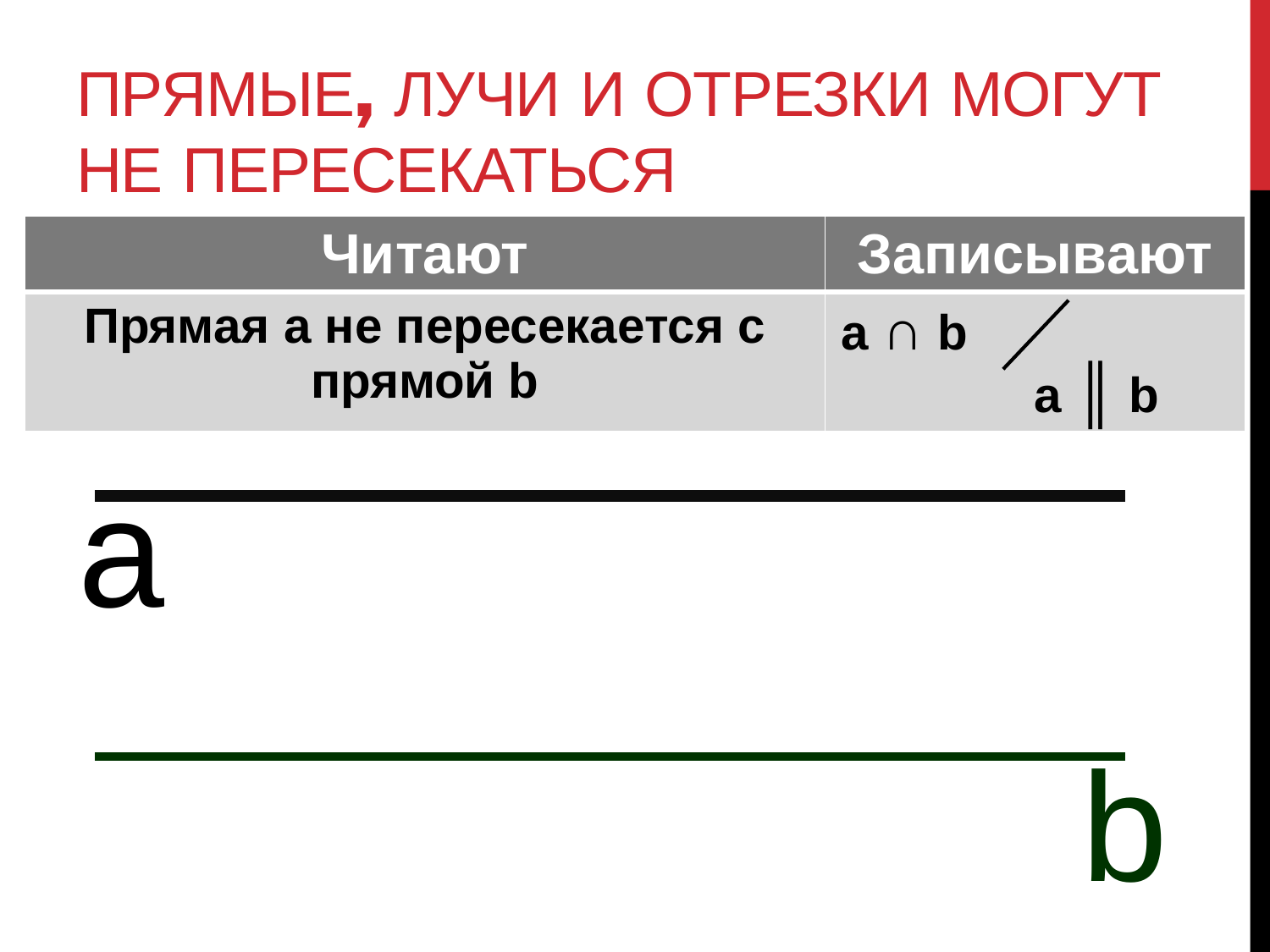

# Прямые, лучи и отрезки могут не пересекаться
| Читают | Записывают |
| --- | --- |
| Прямая a не пересекается с прямой b | a ∩ b a ║ b |
a
b